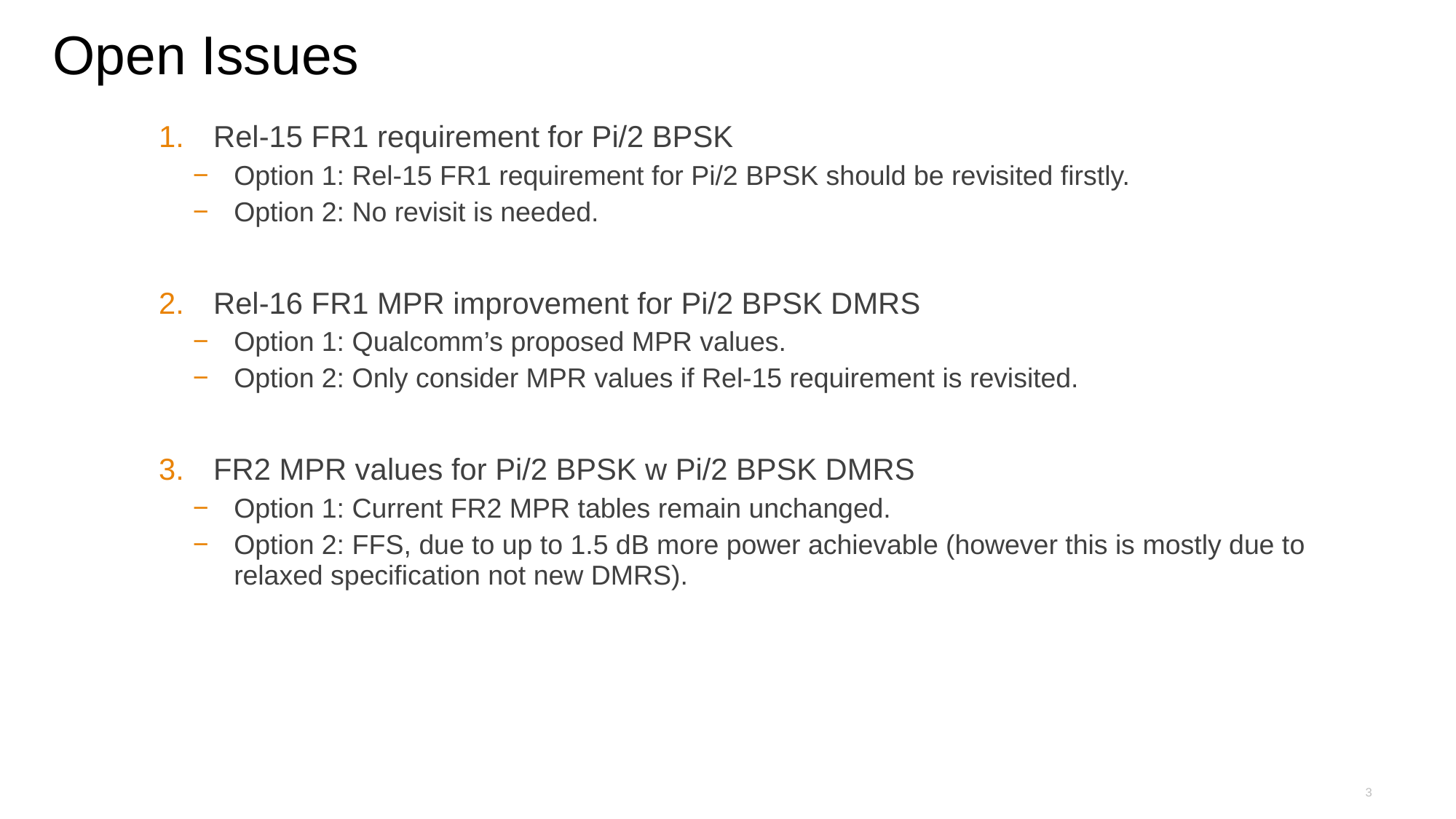

# Open Issues
Rel-15 FR1 requirement for Pi/2 BPSK
Option 1: Rel-15 FR1 requirement for Pi/2 BPSK should be revisited firstly.
Option 2: No revisit is needed.

Rel-16 FR1 MPR improvement for Pi/2 BPSK DMRS
Option 1: Qualcomm’s proposed MPR values.
Option 2: Only consider MPR values if Rel-15 requirement is revisited.

FR2 MPR values for Pi/2 BPSK w Pi/2 BPSK DMRS
Option 1: Current FR2 MPR tables remain unchanged.
Option 2: FFS, due to up to 1.5 dB more power achievable (however this is mostly due to relaxed specification not new DMRS).